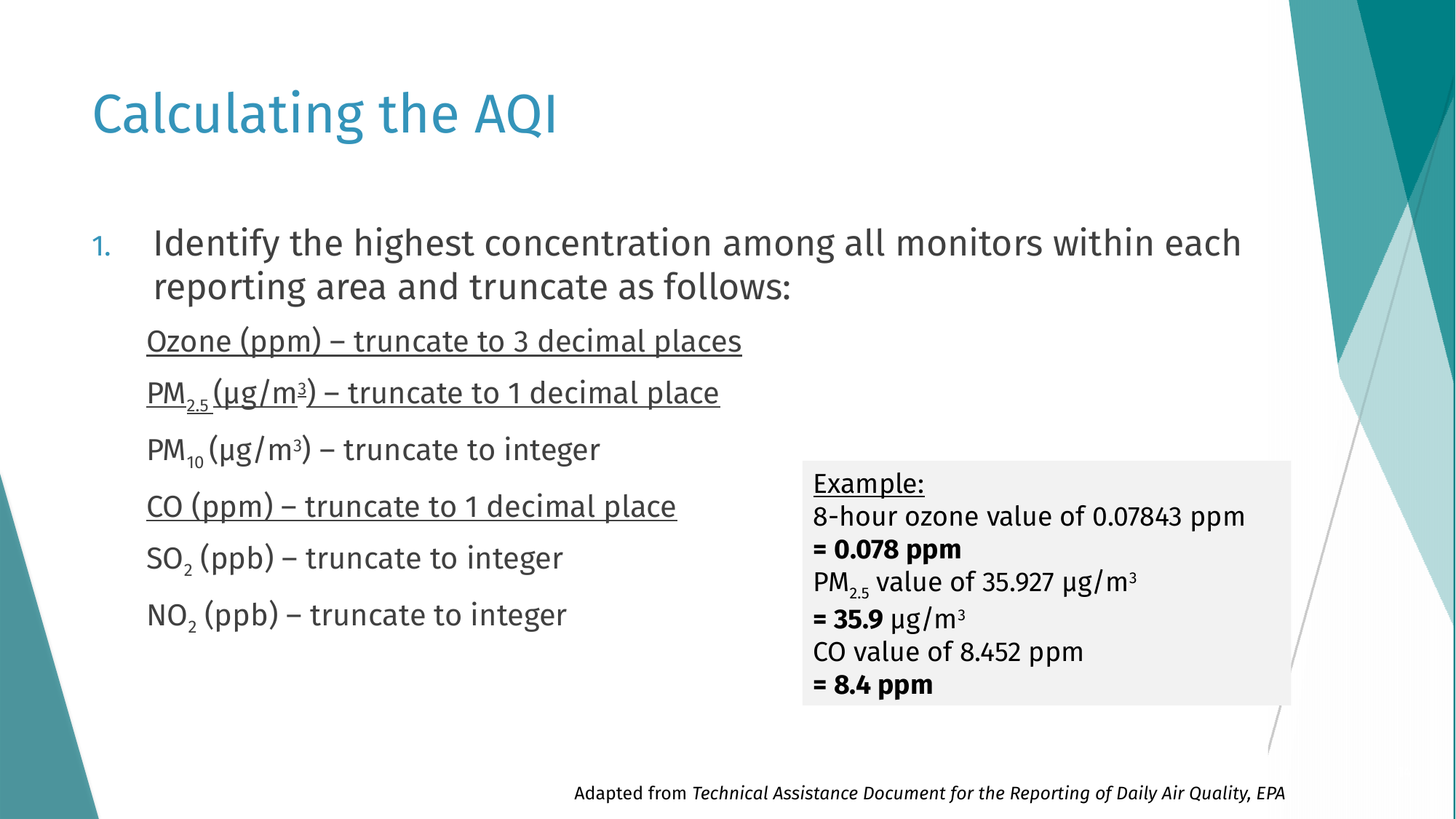

# Calculating the AQI
Identify the highest concentration among all monitors within each reporting area and truncate as follows:
Ozone (ppm) – truncate to 3 decimal places
PM2.5 (µg/m3) – truncate to 1 decimal place
PM10 (µg/m3) – truncate to integer
CO (ppm) – truncate to 1 decimal place
SO2 (ppb) – truncate to integer
NO2 (ppb) – truncate to integer

Example:
8-hour ozone value of 0.07843 ppm
= 0.078 ppm
PM2.5 value of 35.927 µg/m3
= 35.9 µg/m3
CO value of 8.452 ppm
= 8.4 ppm
14
Adapted from Technical Assistance Document for the Reporting of Daily Air Quality, EPA